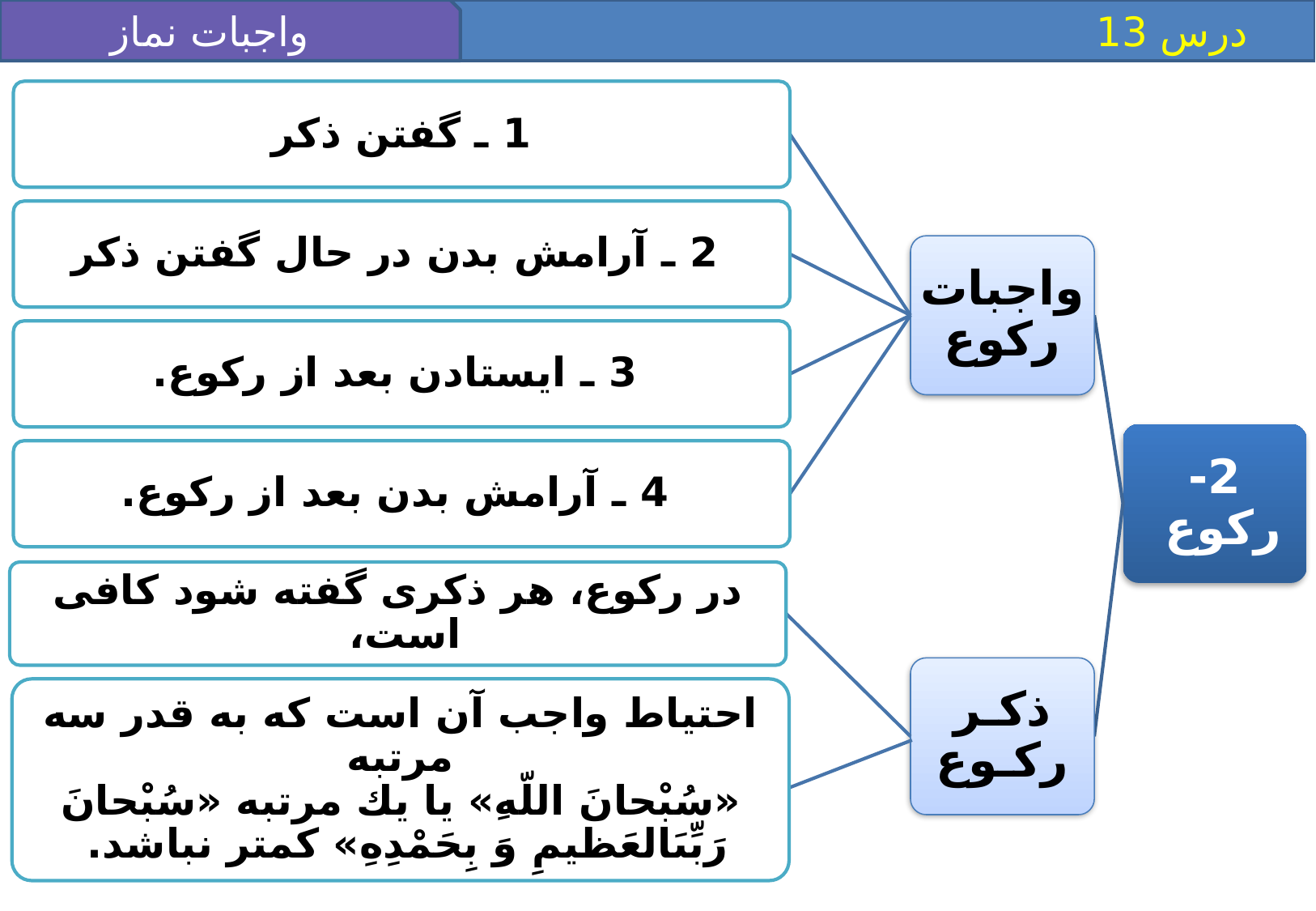

واجبات نماز 3
 درس 13
1 ـ گفتن ذكر

 2 ـ آرامش بدن در حال گفتن ذكر

واجبات ركوع

 4 ـ آرامش بدن بعد از ركوع.
 3 ـ ايستادن بعد از ركوع.

2- رکوع

ذكـر ركـوع
در ركوع، هر ذكرى گفته شود كافى است،

احتياط واجب آن است كه به قدر سه مرتبه
«سُبْحانَ اللّه‏ِ» يا يك مرتبه «سُبْحانَ رَبِّىَ‏العَظيمِ وَ بِحَمْدِهِ» كمتر نباشد.